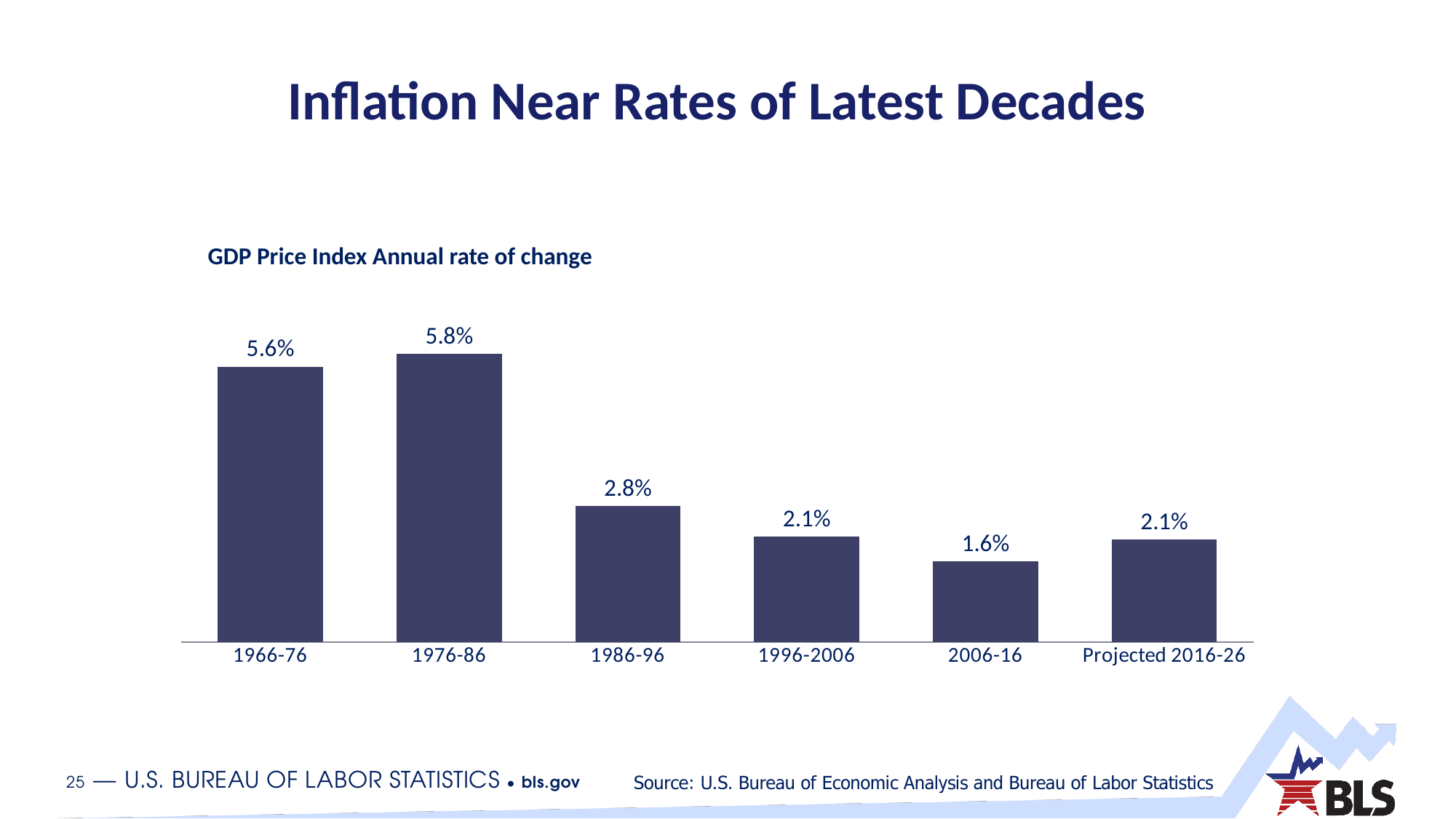

# Inflation Near Rates of Latest Decades
GDP Price Index Annual rate of change

### Chart

| Category |  |
|---|---|
| 1966-76 | 0.0558 |
| 1976-86 | 0.0584 |
| 1986-96 | 0.0275 |
| 1996-2006 | 0.0213 |
| 2006-16 | 0.0163 |
| Projected 2016-26 | 0.0207 |
Source: U.S. Bureau of Economic Analysis and Bureau of Labor Statistics